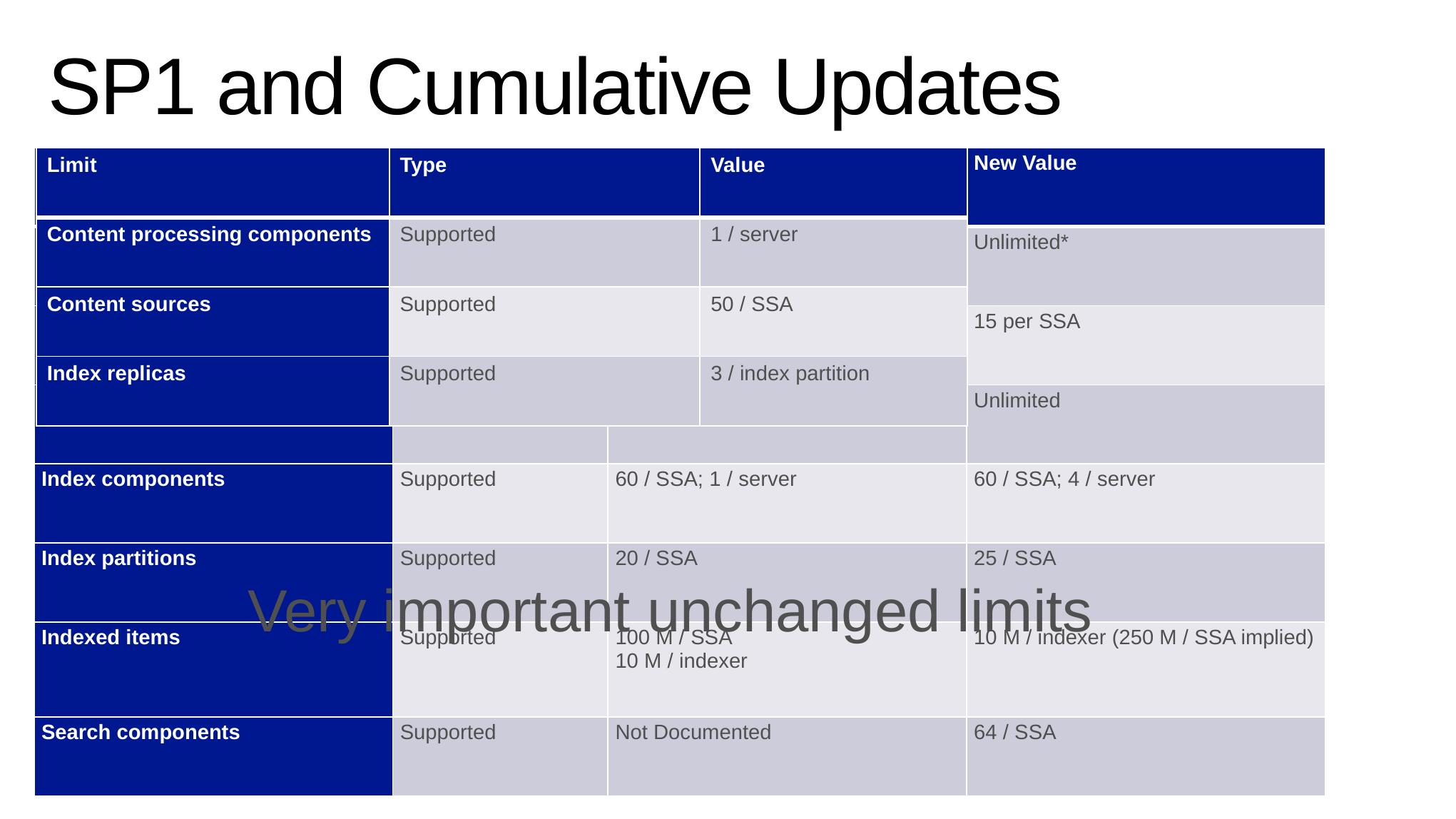

# SP1 and Cumulative Updates
Office SP1!
Current best practice is to install
At the very least it is recommended to install
March PU + Oct CU
| Limit | Type | Old Value | New Value |
| --- | --- | --- | --- |
| Crawl components | Supported | 2 / SSA; 1 / server | Unlimited\* |
| Crawl databases | Boundary | 5 per SSA | 15 per SSA |
| Crawl log entries | Supported | 100 million | Unlimited |
| Index components | Supported | 60 / SSA; 1 / server | 60 / SSA; 4 / server |
| Index partitions | Supported | 20 / SSA | 25 / SSA |
| Indexed items | Supported | 100 M / SSA 10 M / indexer | 10 M / indexer (250 M / SSA implied) |
| Search components | Supported | Not Documented | 64 / SSA |
| Limit | Type | Value |
| --- | --- | --- |
| Content processing components | Supported | 1 / server |
| Content sources | Supported | 50 / SSA |
| Index replicas | Supported | 3 / index partition |

 Very important unchanged limits